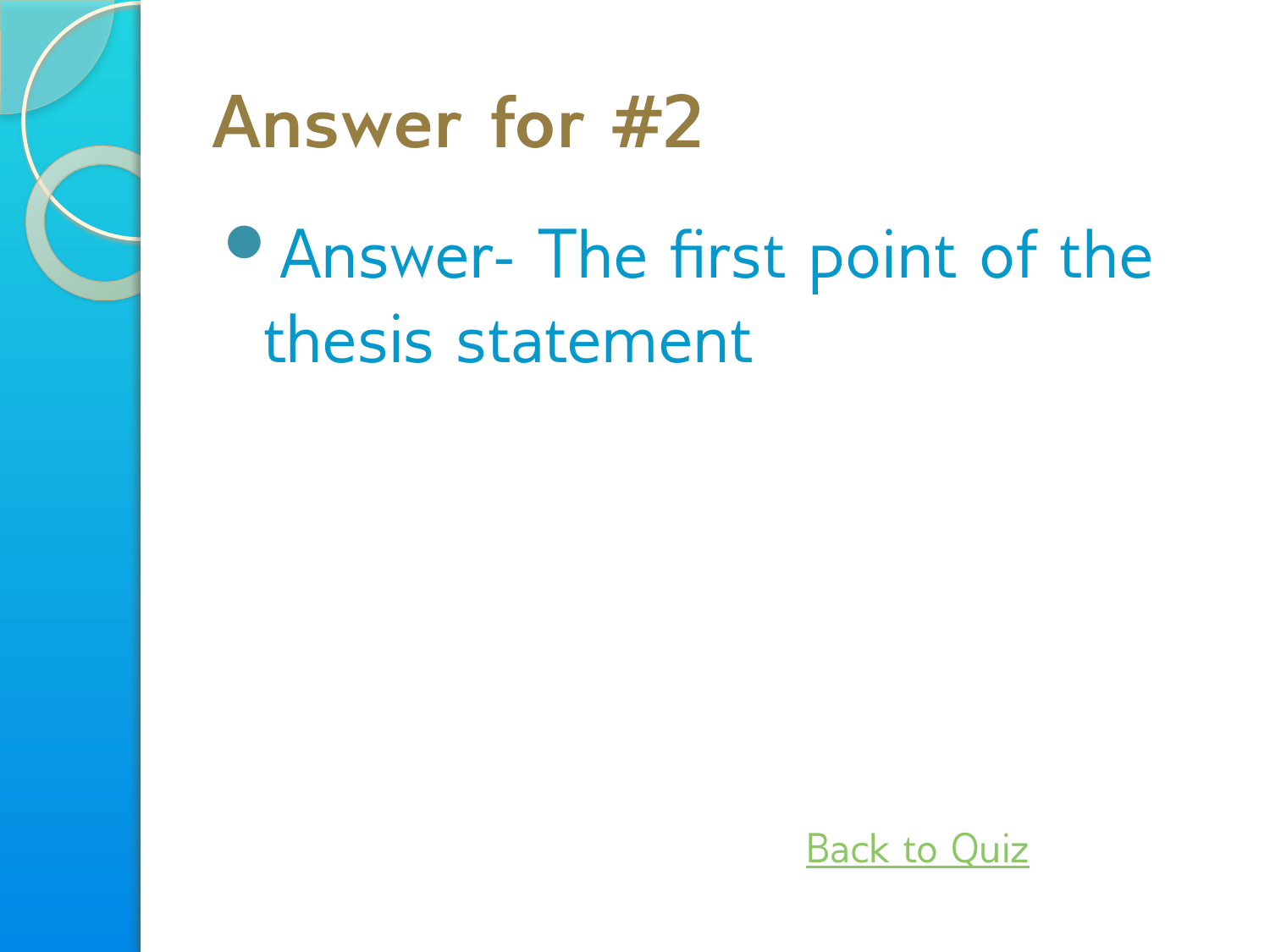

# Answer for #2
Answer- The first point of the thesis statement
Back to Quiz